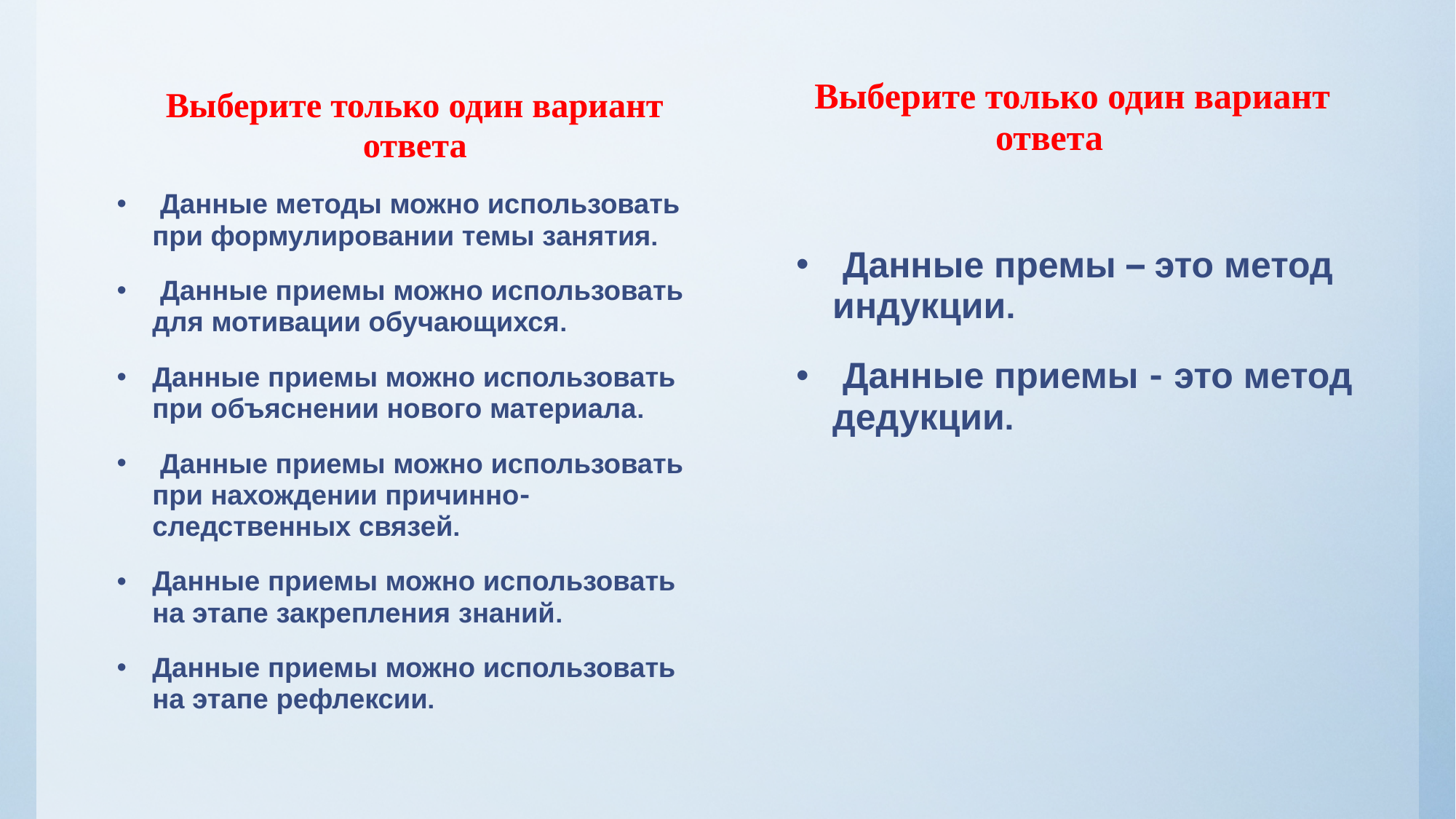

Выберите только один вариант ответа

Выберите только один вариант ответа
 Данные методы можно использовать при формулировании темы занятия.
 Данные приемы можно использовать для мотивации обучающихся.
Данные приемы можно использовать при объяснении нового материала.
 Данные приемы можно использовать при нахождении причинно-следственных связей.
Данные приемы можно использовать на этапе закрепления знаний.
Данные приемы можно использовать на этапе рефлексии.

 Данные премы – это метод индукции.
 Данные приемы - это метод дедукции.